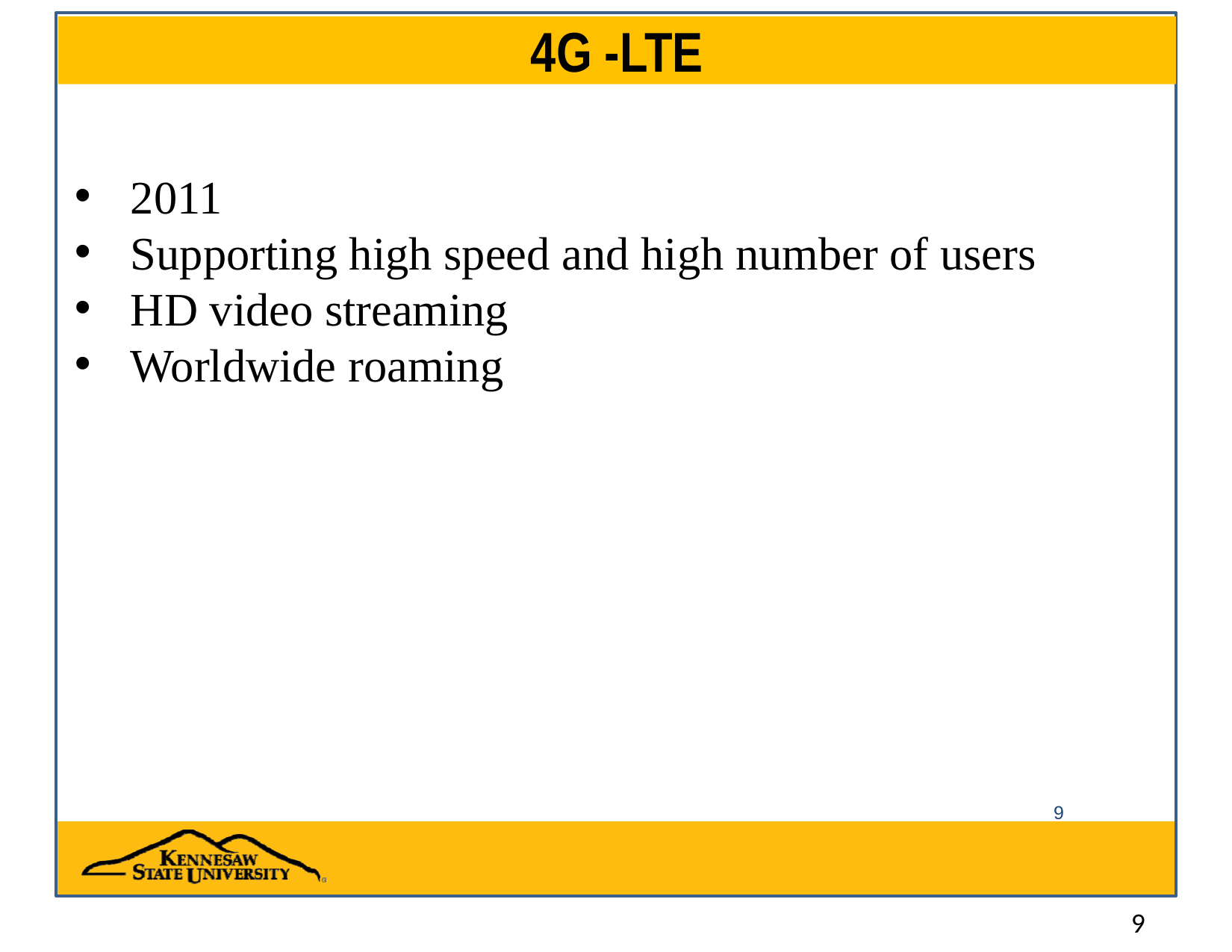

# 4G -LTE
2011
Supporting high speed and high number of users
HD video streaming
Worldwide roaming
9